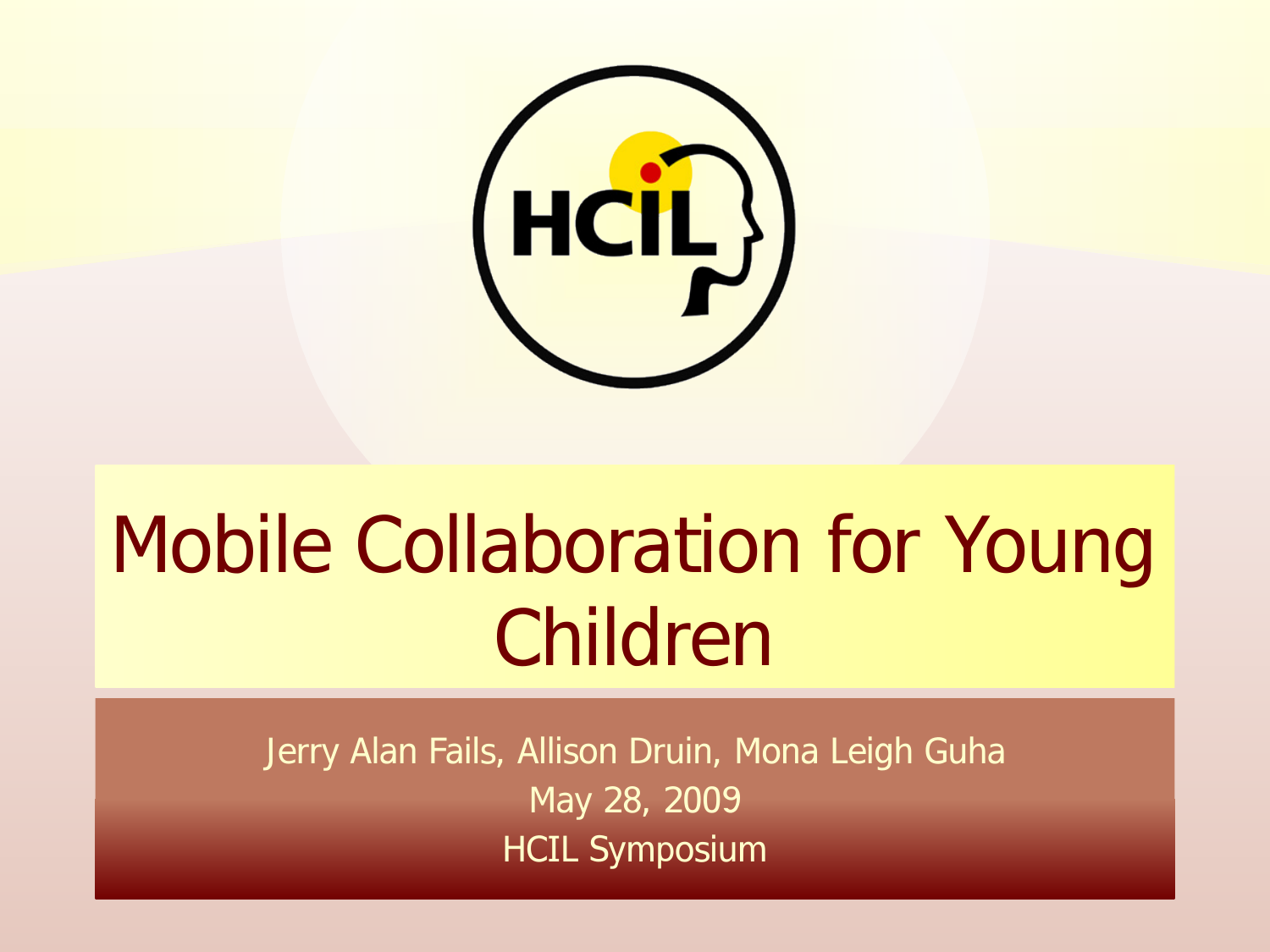

# Mobile Collaboration for Young Children
Jerry Alan Fails, Allison Druin, Mona Leigh Guha
May 28, 2009
HCIL Symposium